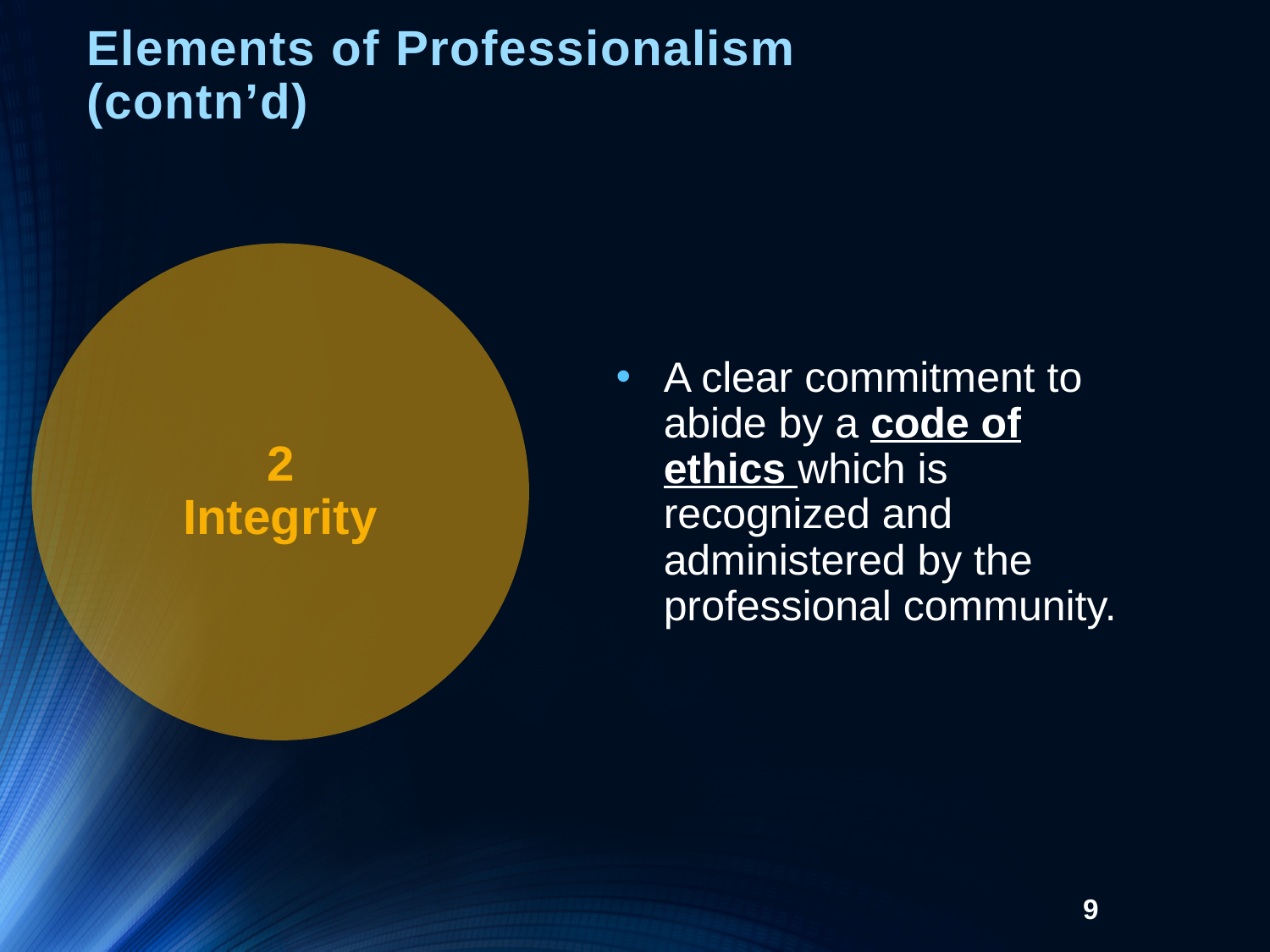

Elements of Professionalism (contn’d)
2
Integrity
A clear commitment to abide by a code of ethics which is recognized and administered by the professional community.

9